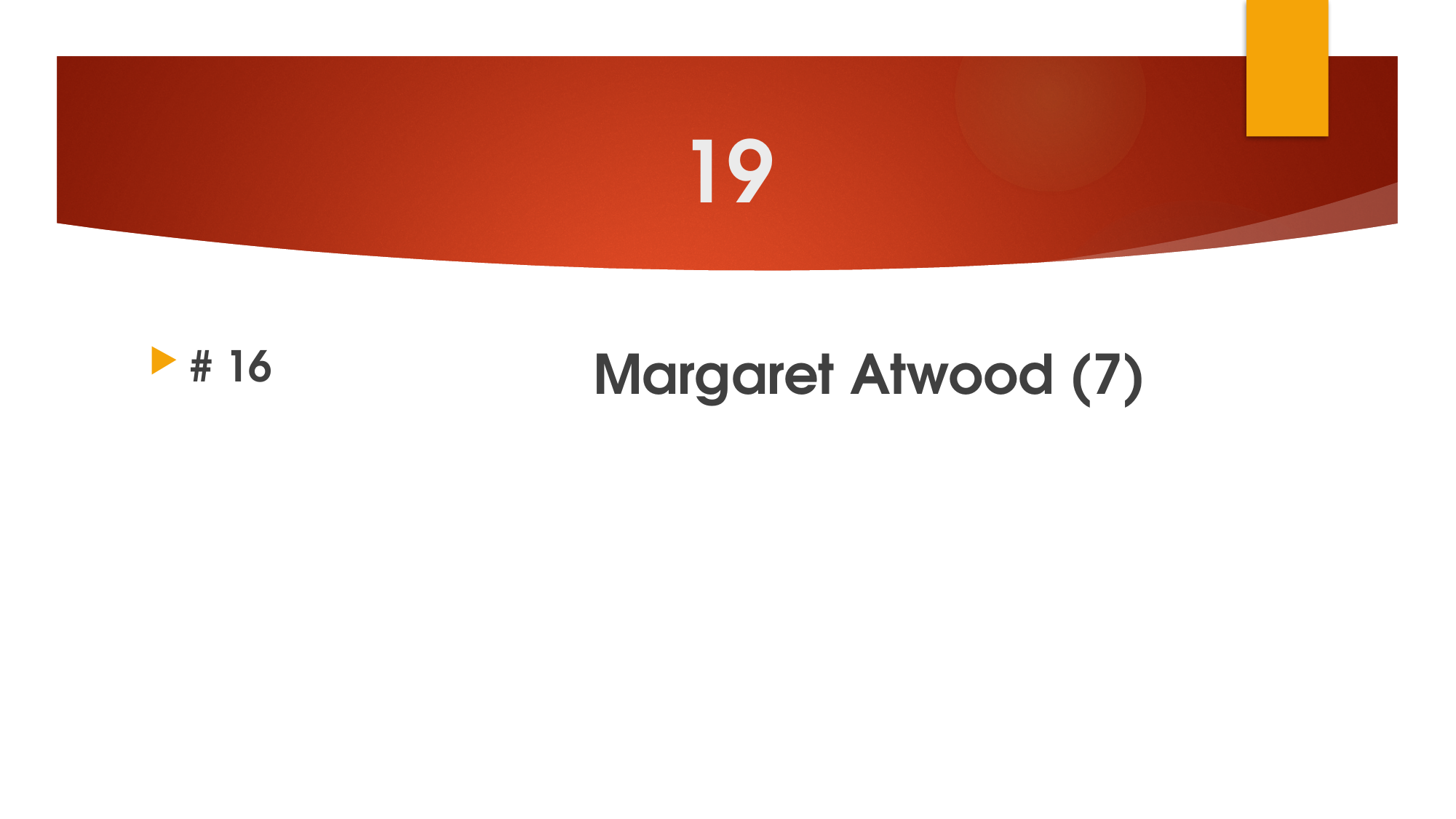

# 19
# 16
Margaret Atwood (7)